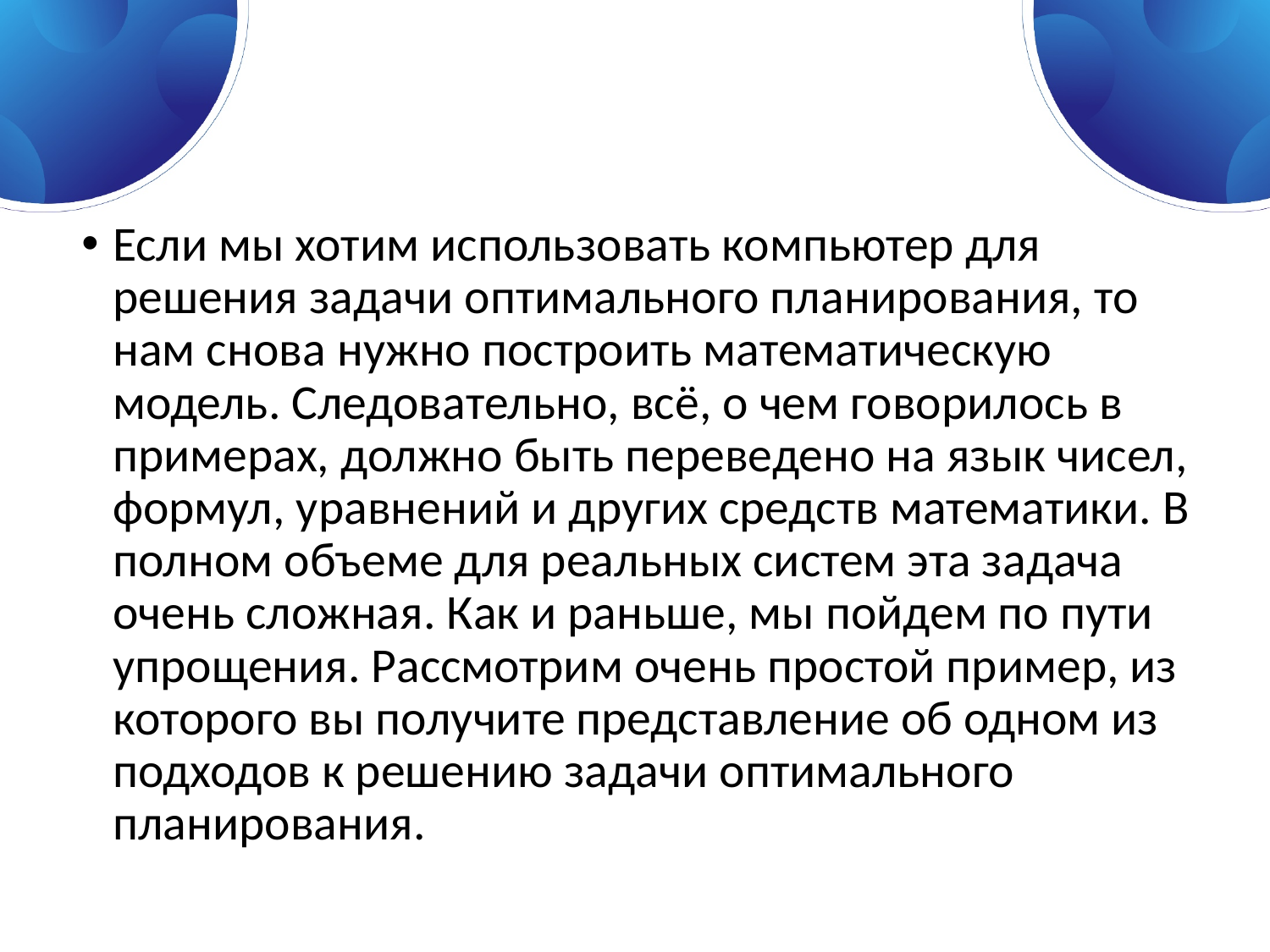

Если мы хотим использовать компьютер для решения задачи оптимального планирования, то нам снова нужно построить математическую модель. Следовательно, всё, о чем говорилось в примерах, должно быть переведено на язык чисел, формул, уравнений и других средств математики. В полном объеме для реальных систем эта задача очень сложная. Как и раньше, мы пойдем по пути упрощения. Рассмотрим очень простой пример, из которого вы получите представление об одном из подходов к решению задачи оптимального планирования.